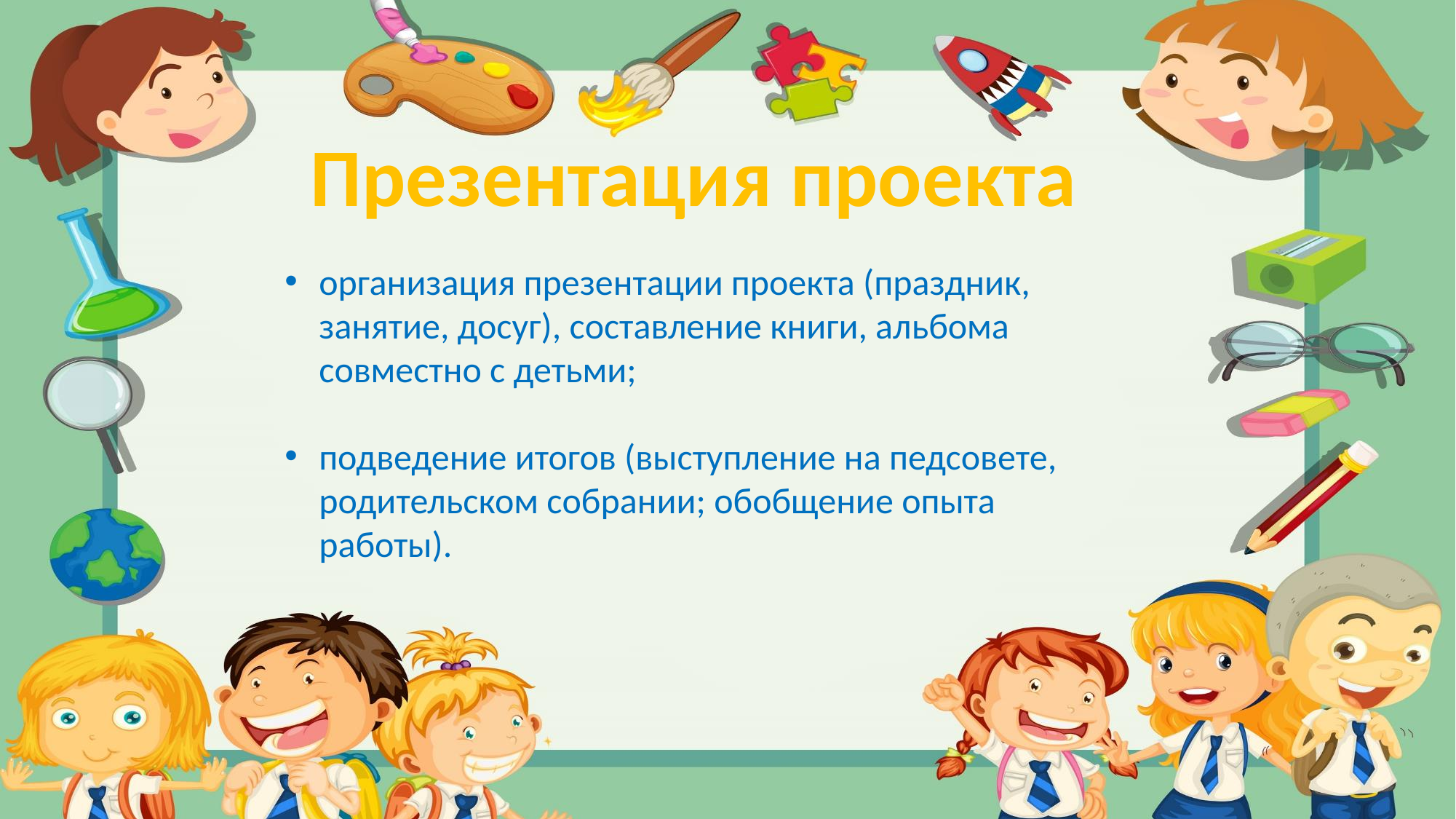

Презентация проекта

организация презентации проекта (праздник, занятие, досуг), составление книги, альбома совместно с детьми;

подведение итогов (выступление на педсовете, родительском собрании; обобщение опыта работы).